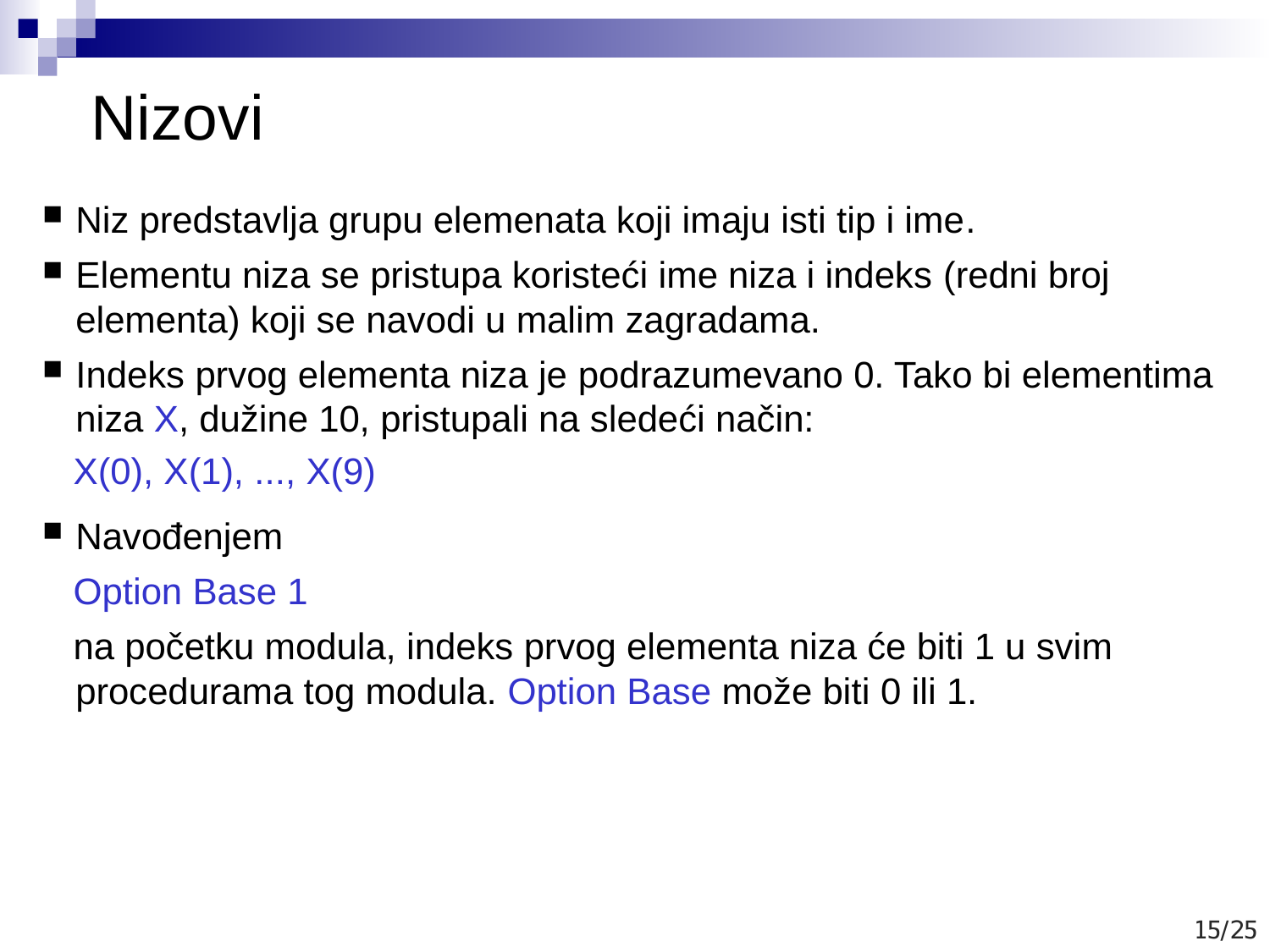

# Nizovi
Niz predstavlja grupu elemenata koji imaju isti tip i ime.
Elementu niza se pristupa koristeći ime niza i indeks (redni broj elementa) koji se navodi u malim zagradama.
Indeks prvog elementa niza je podrazumevano 0. Tako bi elementima niza X, dužine 10, pristupali na sledeći način:
   X(0), X(1), ..., X(9)
Navođenjem
   Option Base 1
   na početku modula, indeks prvog elementa niza će biti 1 u svim procedurama tog modula. Option Base može biti 0 ili 1.
15/25